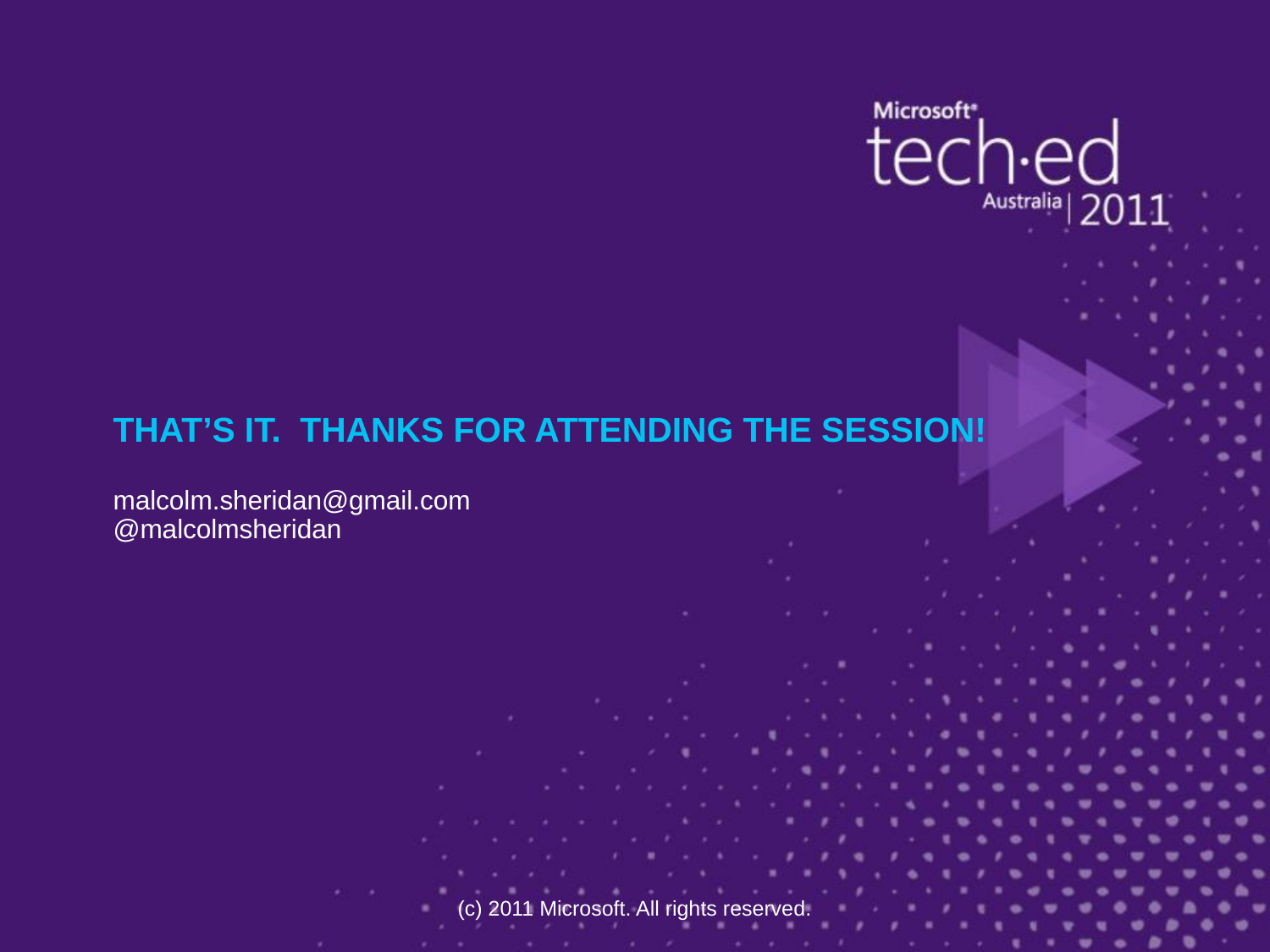

# That’s it.  Thanks for attending the session! malcolm.sheridan@gmail.com @malcolmsheridan
(c) 2011 Microsoft. All rights reserved.